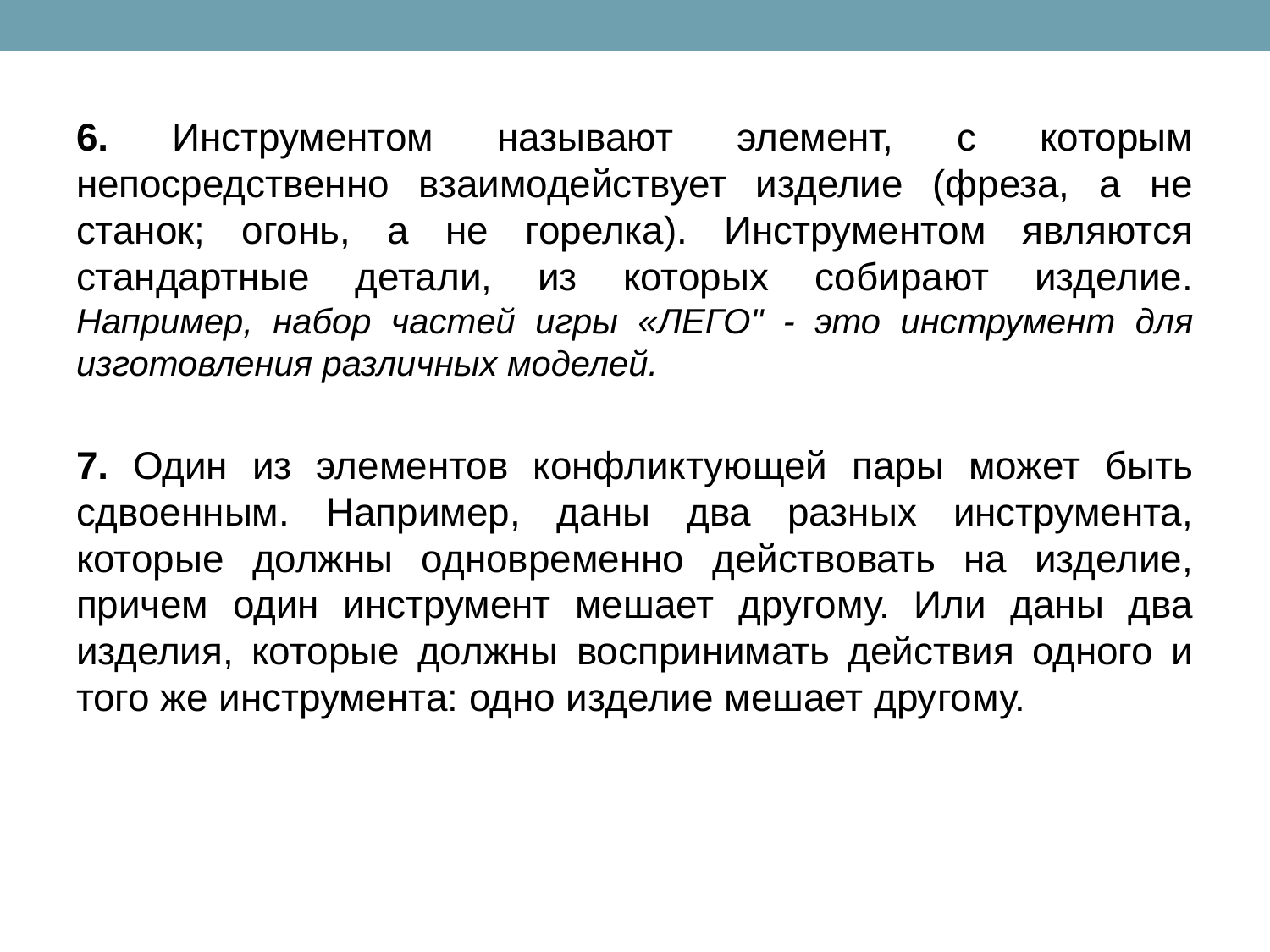

6. Инструментом называют элемент, с которым непосредственно взаимодействует изделие (фреза, а не станок; огонь, а не горелка). Инструментом являются стандартные детали, из которых собирают изделие. Например, набор частей игры «ЛЕГО" - это инструмент для изготовления различных моделей.

7. Один из элементов конфликтующей пары может быть сдвоенным. Например, даны два разных инструмента, которые должны одновременно действовать на изделие, причем один инструмент мешает другому. Или даны два изделия, которые должны воспринимать действия одного и того же инструмента: одно изделие мешает другому.